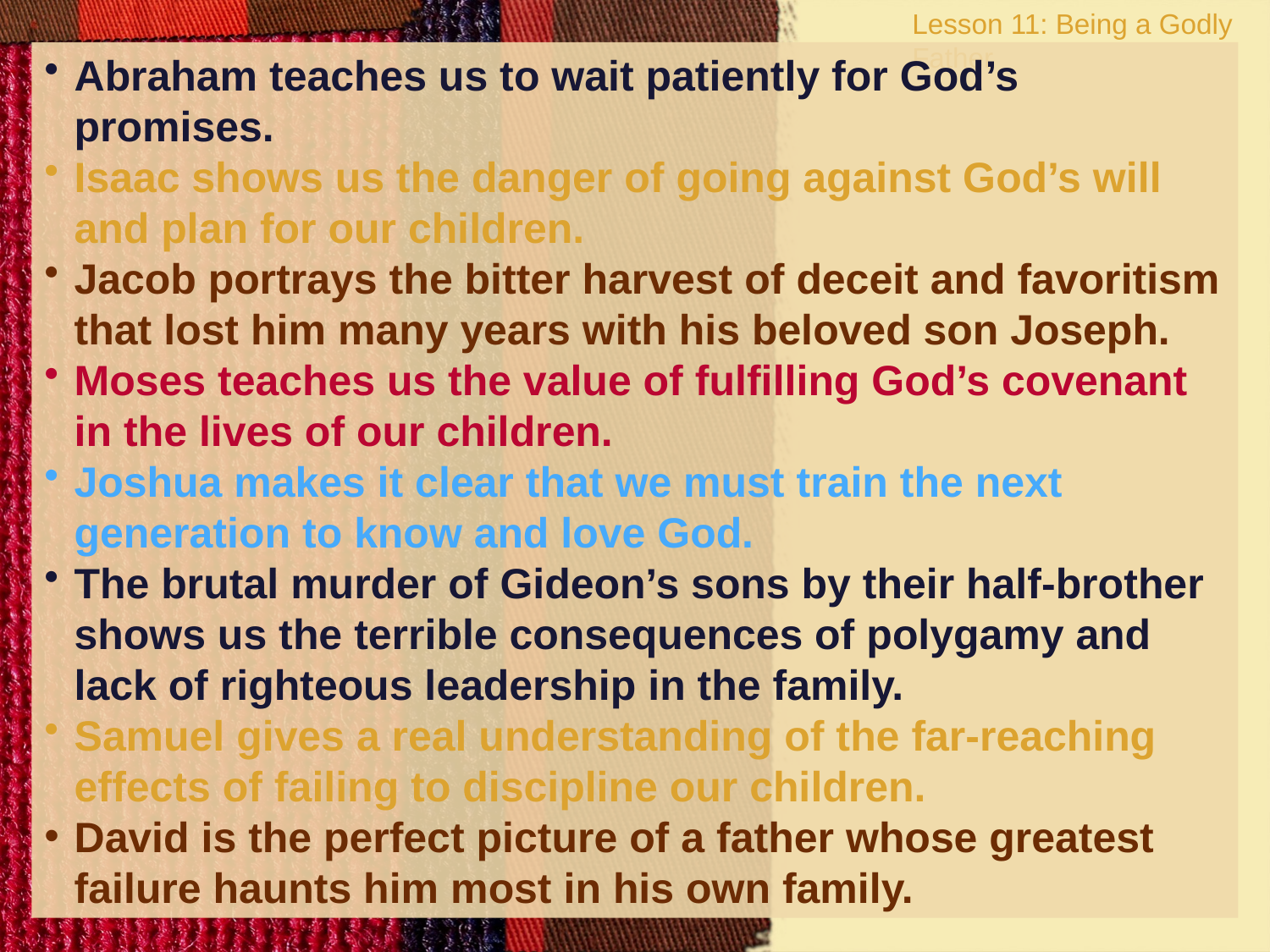

Lesson 11: Being a Godly Father
Abraham teaches us to wait patiently for God’s promises.
Isaac shows us the danger of going against God’s will and plan for our children.
Jacob portrays the bitter harvest of deceit and favoritism that lost him many years with his beloved son Joseph.
Moses teaches us the value of fulfilling God’s covenant in the lives of our children.
Joshua makes it clear that we must train the next generation to know and love God.
The brutal murder of Gideon’s sons by their half-brother shows us the terrible consequences of polygamy and lack of righteous leadership in the family.
Samuel gives a real understanding of the far-reaching effects of failing to discipline our children.
David is the perfect picture of a father whose greatest failure haunts him most in his own family.